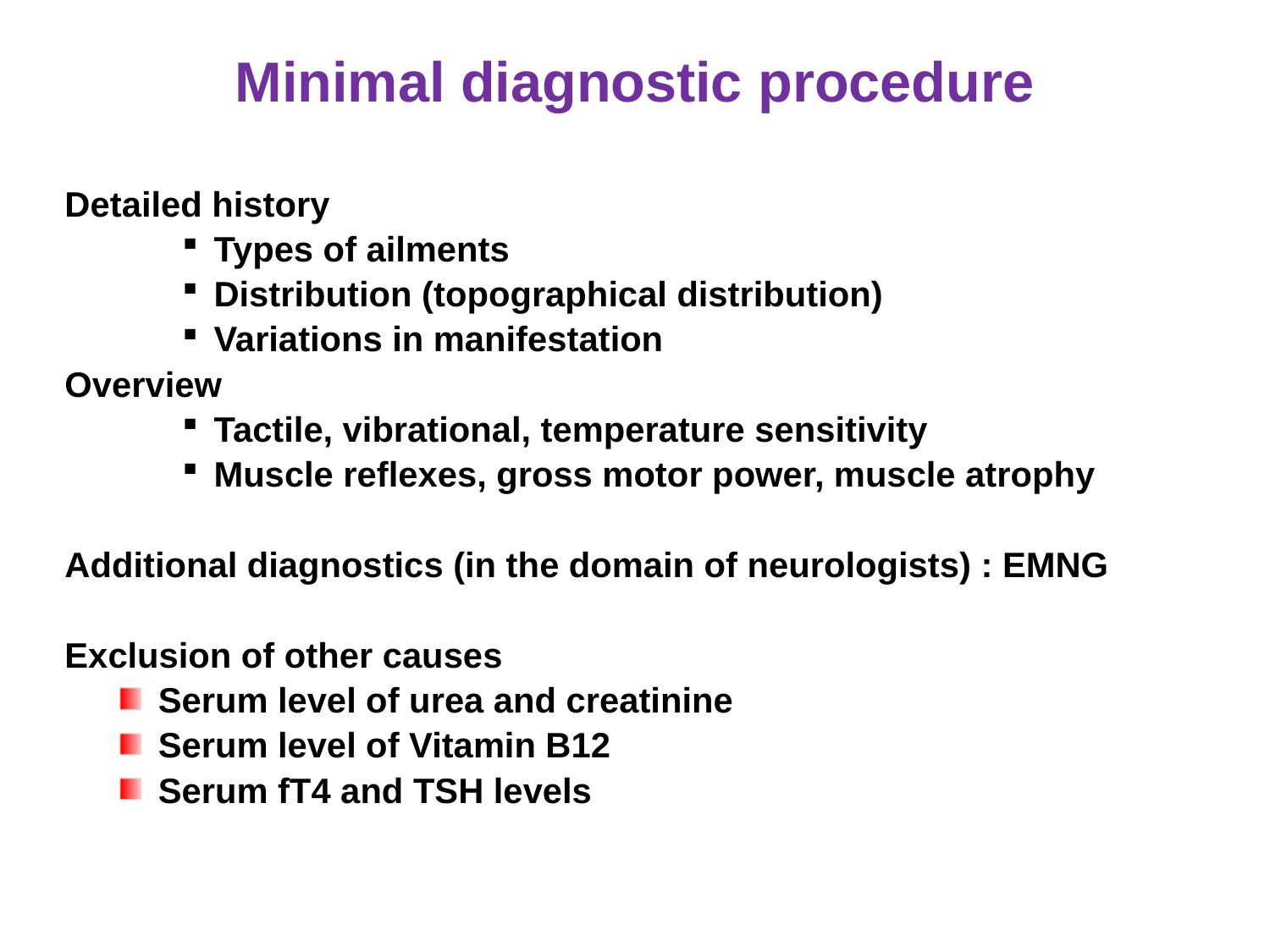

# Minimal diagnostic procedure
 Detailed history
Types of ailments
Distribution (topographical distribution)
Variations in manifestation
 Overview
Tactile, vibrational, temperature sensitivity
Muscle reflexes, gross motor power, muscle atrophy

 Additional diagnostics (in the domain of neurologists) : EMNG

 Exclusion of other causes
Serum level of urea and creatinine
Serum level of Vitamin B12
Serum fT4 and TSH levels